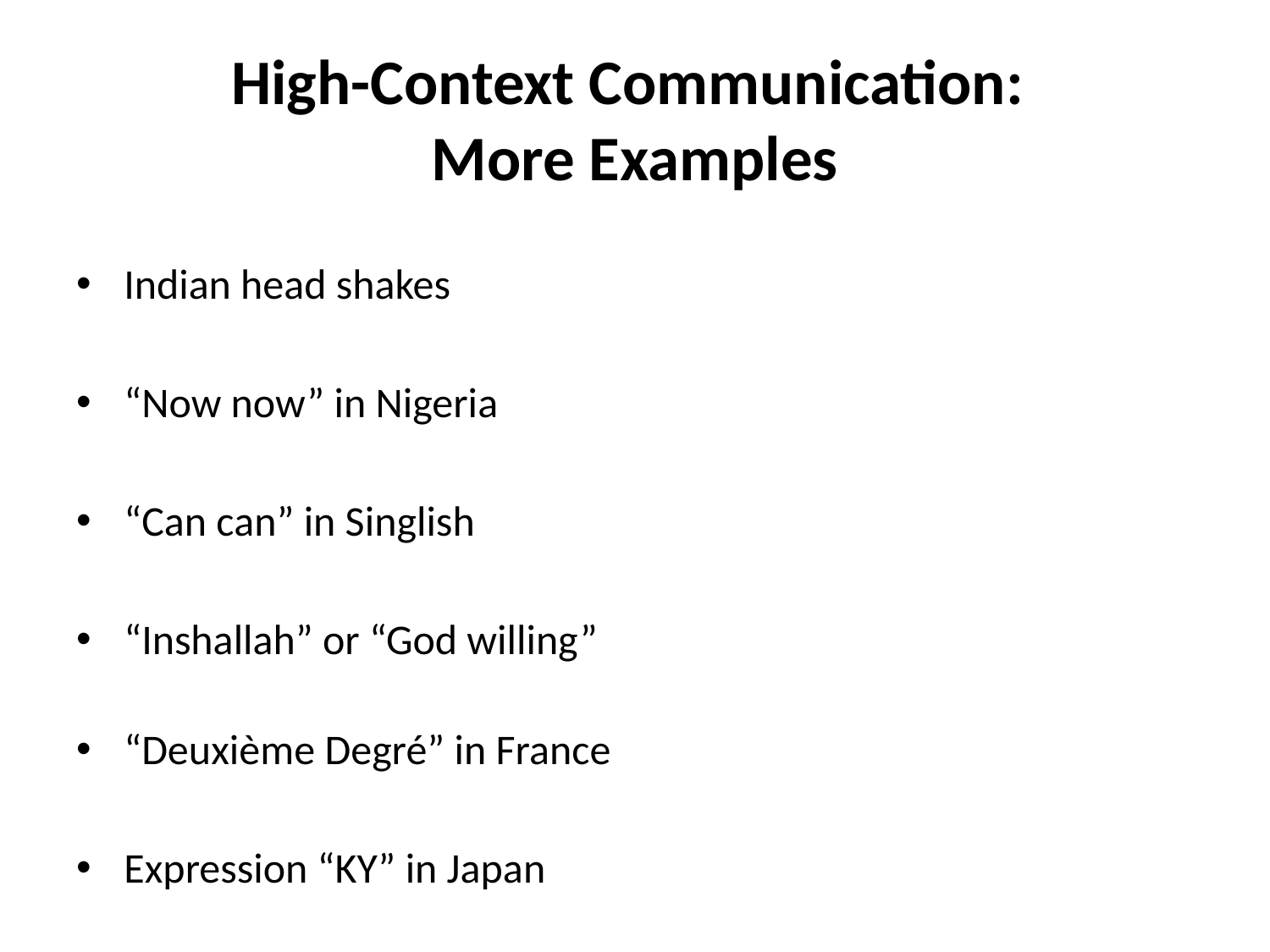

# High-Context Communication: More Examples
Indian head shakes

“Now now” in Nigeria

“Can can” in Singlish

“Inshallah” or “God willing” can mean “This will happen” or “No, this will not happen” depending on the country
“Deuxième Degré” in France means the actual meaning

Expression “KY” in Japan means “unable to read the air”